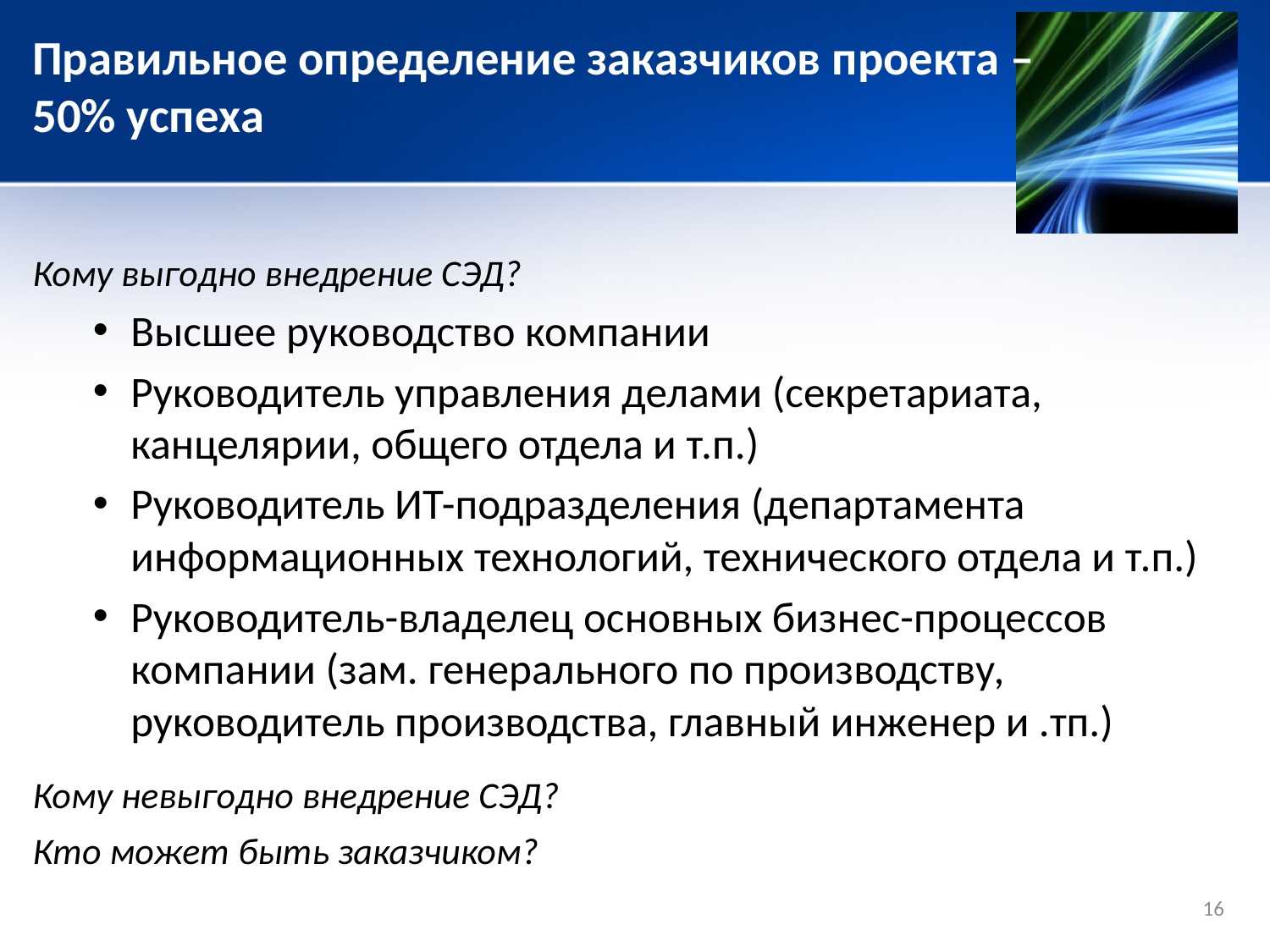

Правильное определение заказчиков проекта – 50% успеха
Кому выгодно внедрение СЭД?
Высшее руководство компании
Руководитель управления делами (секретариата, канцелярии, общего отдела и т.п.)
Руководитель ИТ-подразделения (департамента информационных технологий, технического отдела и т.п.)
Руководитель-владелец основных бизнес-процессов компании (зам. генерального по производству, руководитель производства, главный инженер и .тп.)

Кому невыгодно внедрение СЭД?
Кто может быть заказчиком?
16